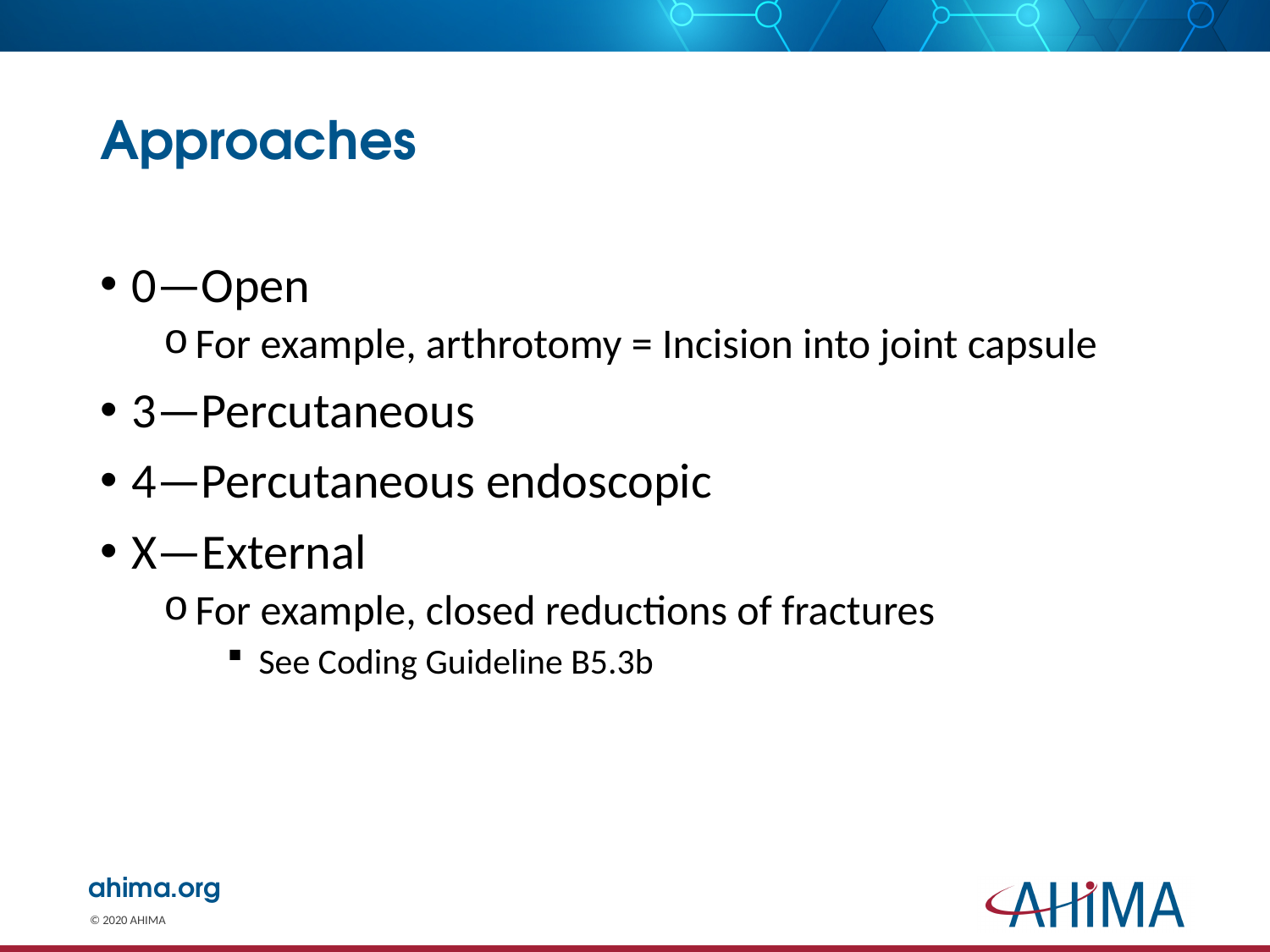

# Approaches
0—Open
For example, arthrotomy = Incision into joint capsule
3—Percutaneous
4—Percutaneous endoscopic
X—External
For example, closed reductions of fractures
See Coding Guideline B5.3b